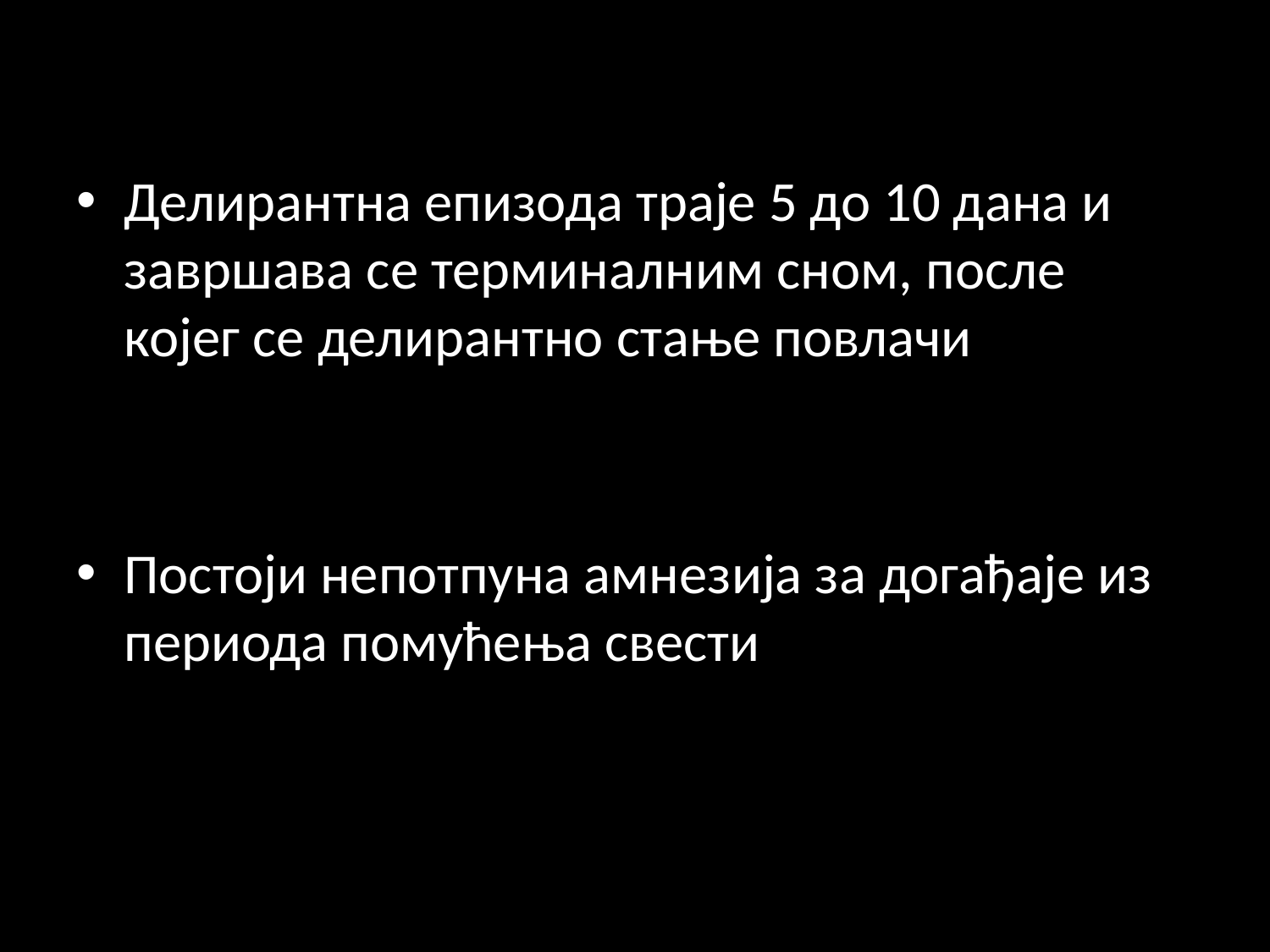

Делирантна епизода траје 5 до 10 дана и завршава се терминалним сном, после којег се делирантно стање повлачи

Постоји непотпуна амнезија за догађаје из периода помућења свести